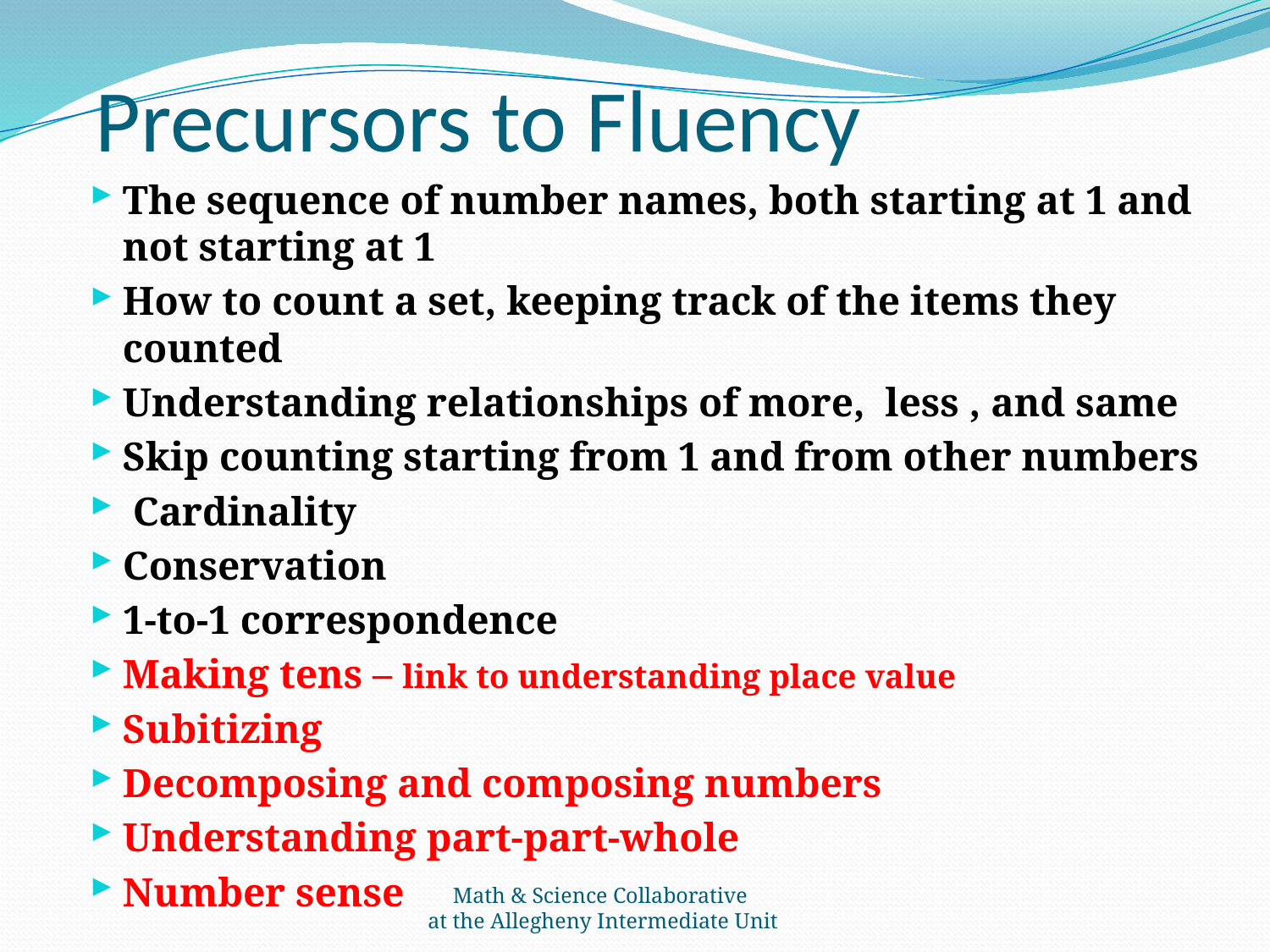

# Precursors to Fluency
The sequence of number names, both starting at 1 and not starting at 1
How to count a set, keeping track of the items they counted
Understanding relationships of more,  less , and same
Skip counting starting from 1 and from other numbers
 Cardinality
Conservation
1-to-1 correspondence
Making tens – link to understanding place value
Subitizing
Decomposing and composing numbers
Understanding part-part-whole
Number sense

Math & Science Collaborative
at the Allegheny Intermediate Unit